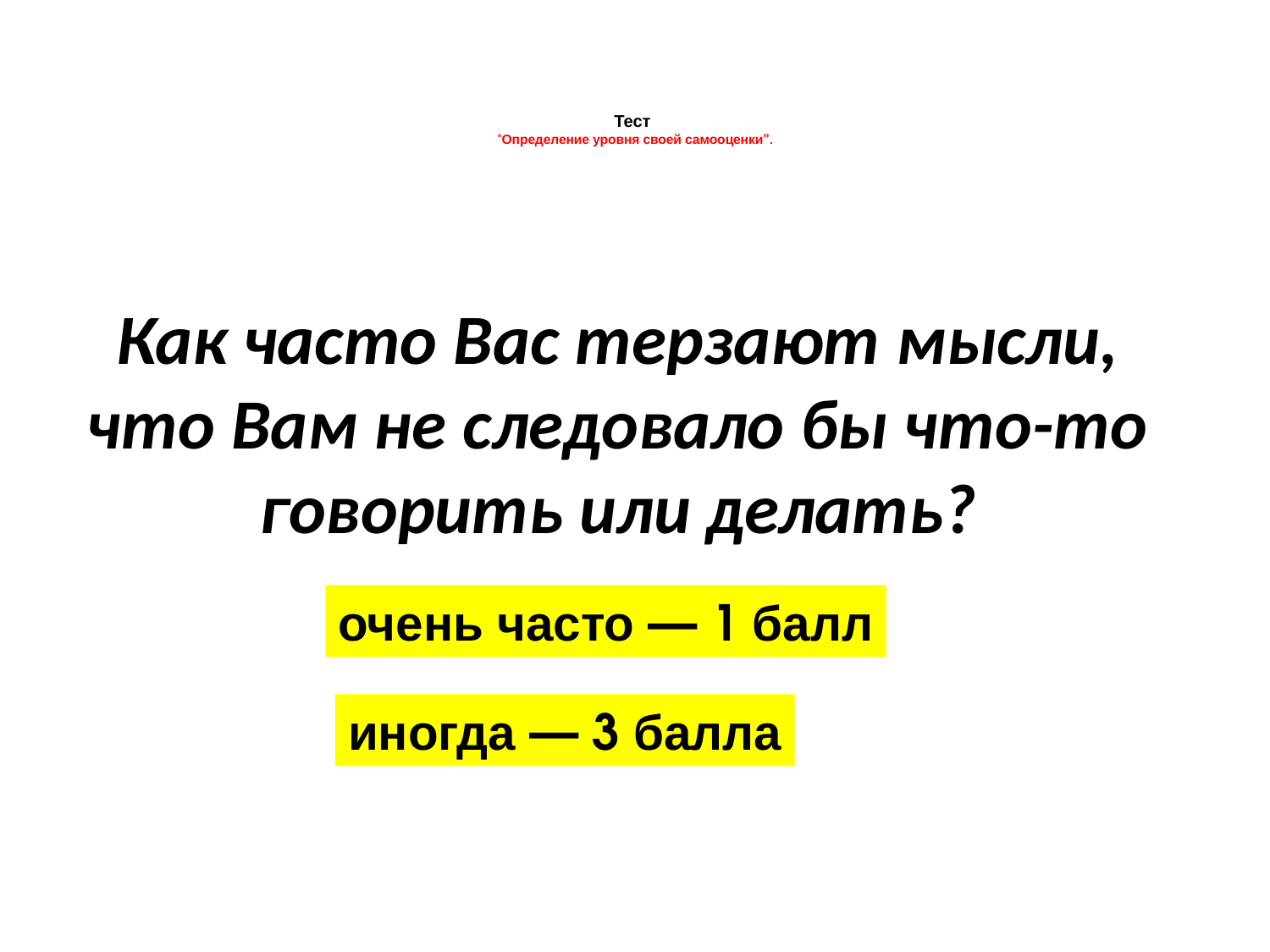

# Тест "Определение уровня своей самооценки”.

Как часто Вас терзают мысли,
что Вам не следовало бы что-то
говорить или делать?
очень часто — 1 балл
иногда — 3 балла